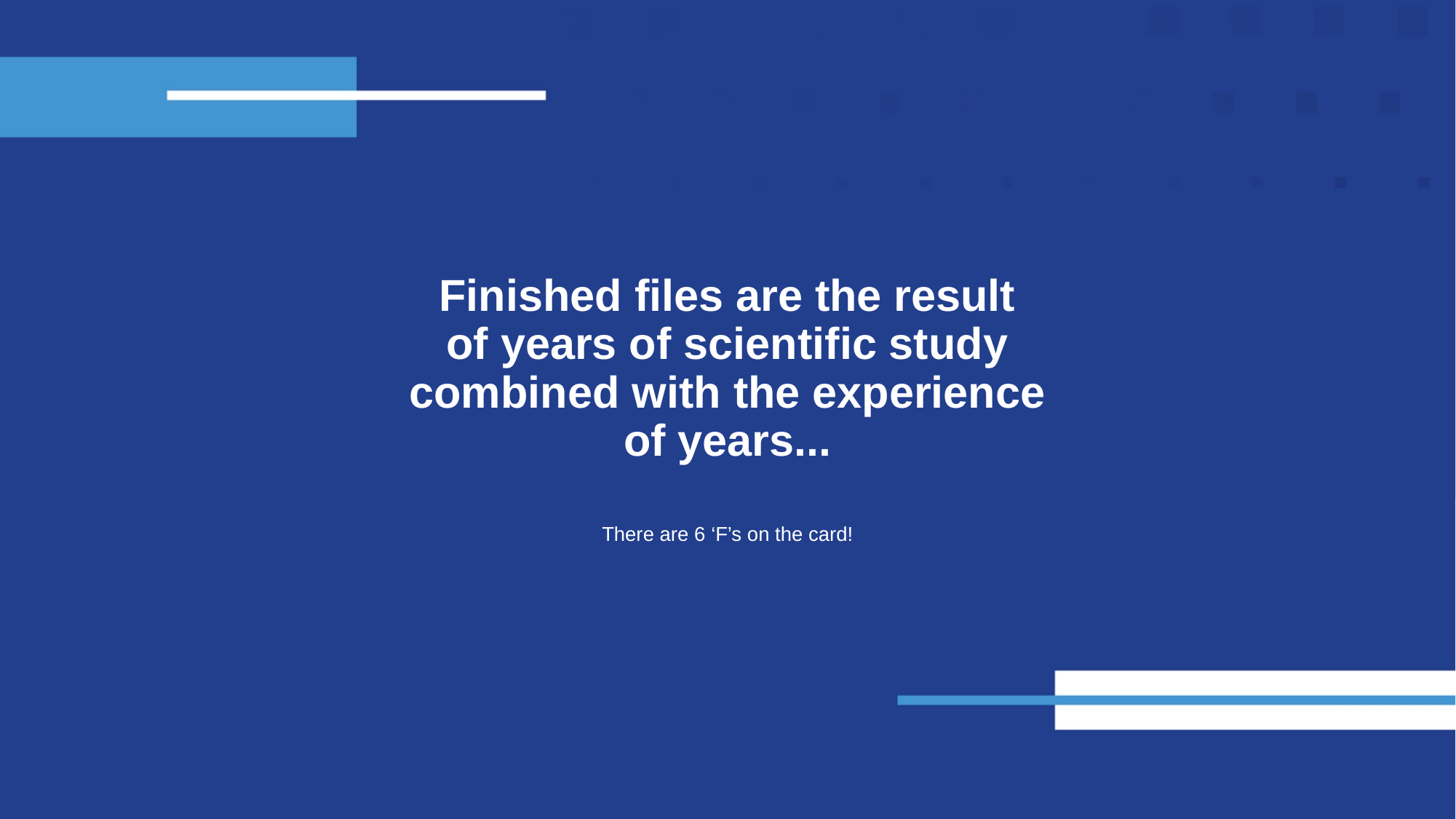

# Finished files are the result of years of scientific study combined with the experience of years... There are 6 ‘F’s on the card!